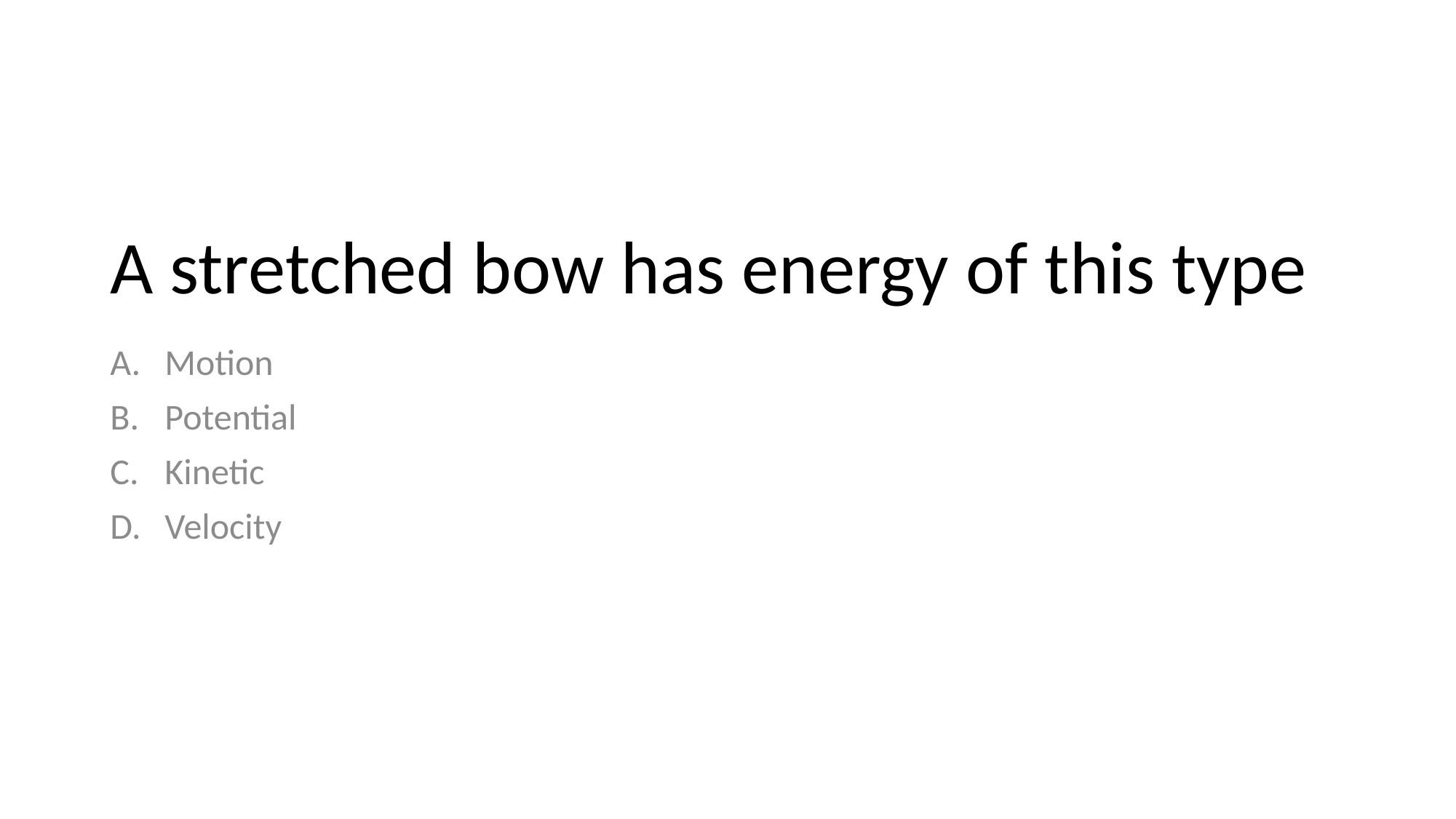

# A stretched bow has energy of this type
Motion
Potential
Kinetic
Velocity